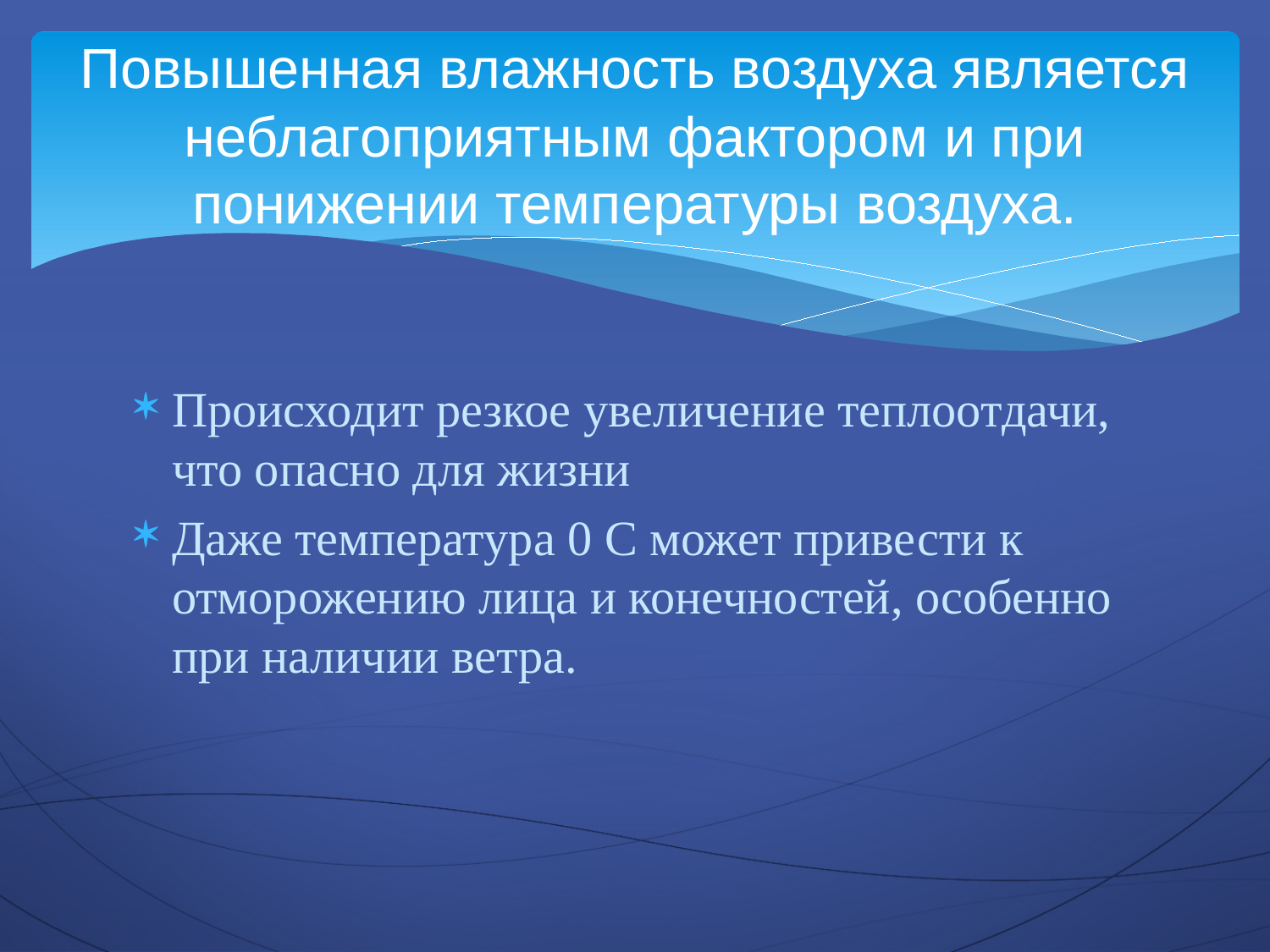

# Повышенная влажность воздуха является неблагоприятным фактором и при понижении температуры воздуха.
Происходит резкое увеличение теплоотдачи, что опасно для жизни
Даже температура 0 С может привести к отморожению лица и конечностей, особенно при наличии ветра.